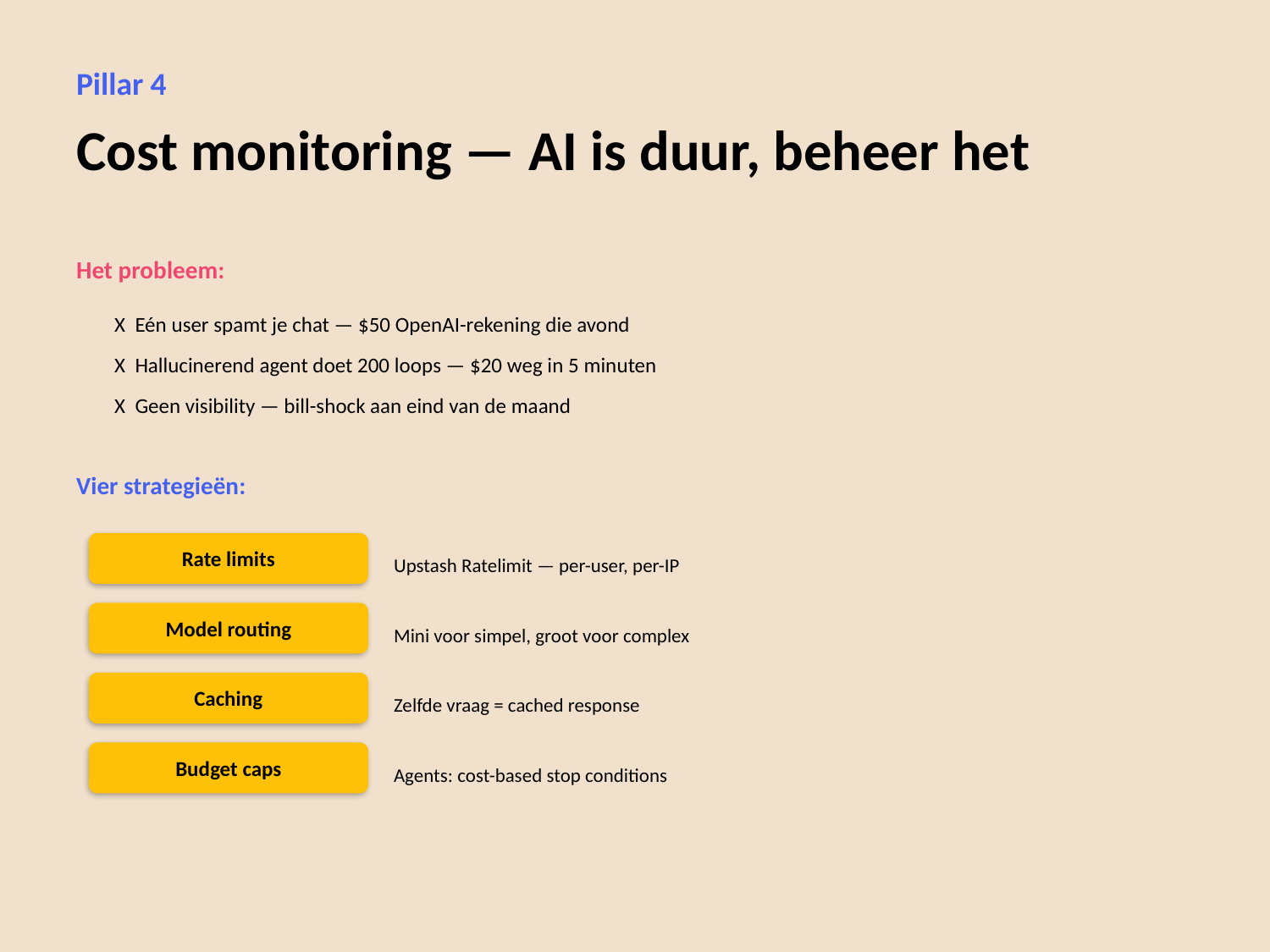

Pillar 4
Cost monitoring — AI is duur, beheer het
Het probleem:
X  Eén user spamt je chat — $50 OpenAI-rekening die avond
X  Hallucinerend agent doet 200 loops — $20 weg in 5 minuten
X  Geen visibility — bill-shock aan eind van de maand
Vier strategieën:

Rate limits
Upstash Ratelimit — per-user, per-IP

Model routing
Mini voor simpel, groot voor complex

Caching
Zelfde vraag = cached response

Budget caps
Agents: cost-based stop conditions